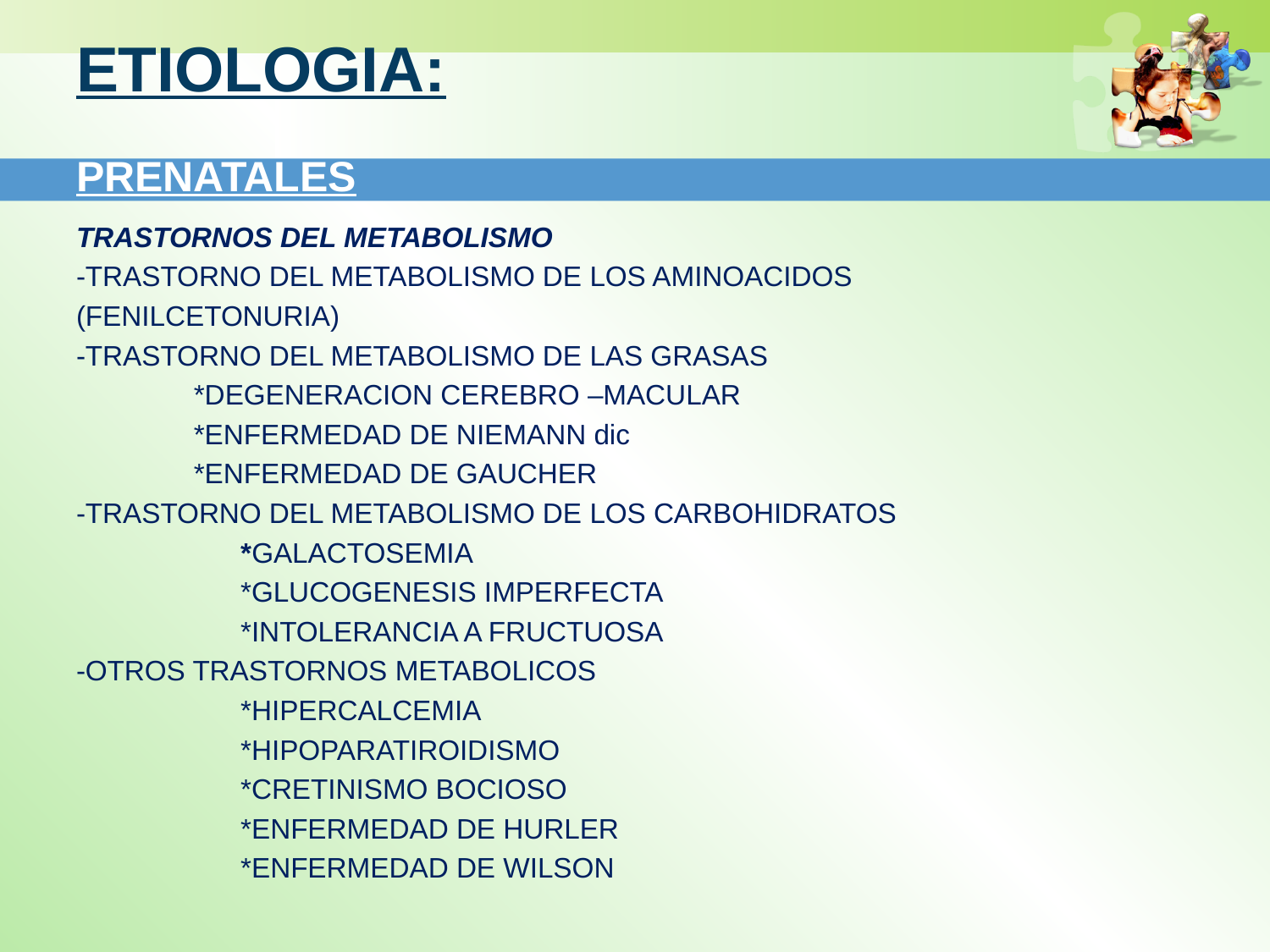

# ETIOLOGIA:
PRENATALES
TRASTORNOS DEL METABOLISMO
-TRASTORNO DEL METABOLISMO DE LOS AMINOACIDOS
(FENILCETONURIA)
-TRASTORNO DEL METABOLISMO DE LAS GRASAS
               *DEGENERACION CEREBRO –MACULAR
               *ENFERMEDAD DE NIEMANN dic
               *ENFERMEDAD DE GAUCHER
-TRASTORNO DEL METABOLISMO DE LOS CARBOHIDRATOS
                     *GALACTOSEMIA
                     *GLUCOGENESIS IMPERFECTA
                     *INTOLERANCIA A FRUCTUOSA
-OTROS TRASTORNOS METABOLICOS
                     *HIPERCALCEMIA
                     *HIPOPARATIROIDISMO
                     *CRETINISMO BOCIOSO
                     *ENFERMEDAD DE HURLER
                     *ENFERMEDAD DE WILSON